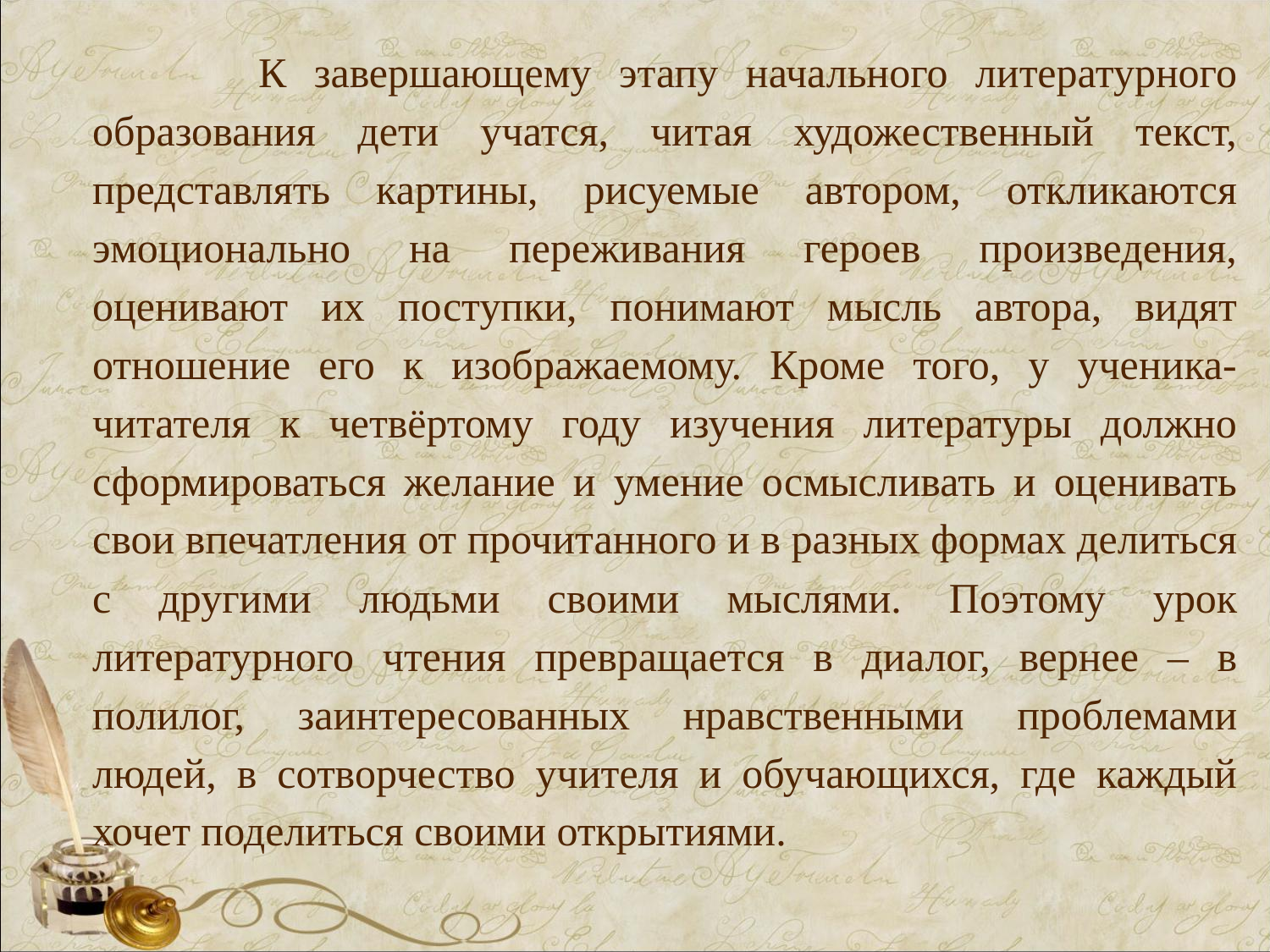

К завершающему этапу начального литературного образования дети учатся, читая художественный текст, представлять картины, рисуемые автором, откликаются эмоционально на переживания героев произведения, оценивают их поступки, понимают мысль автора, видят отношение его к изображаемому. Кроме того, у ученика-читателя к четвёртому году изучения литературы должно сформироваться желание и умение осмысливать и оценивать свои впечатления от прочитанного и в разных формах делиться с другими людьми своими мыслями. Поэтому урок литературного чтения превращается в диалог, вернее – в полилог, заинтересованных нравственными проблемами людей, в сотворчество учителя и обучающихся, где каждый хочет поделиться своими открытиями.